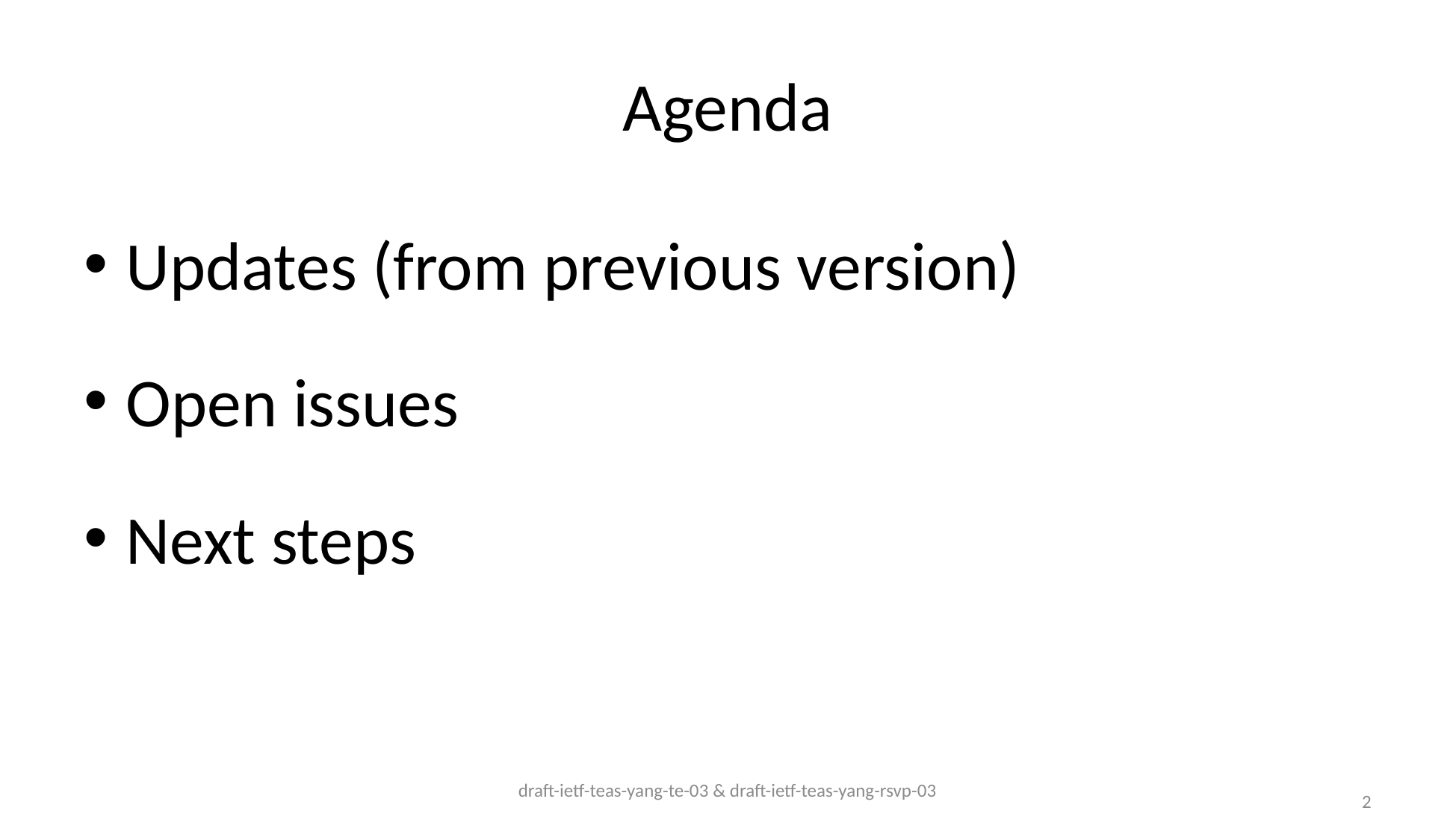

# Agenda
Updates (from previous version)
Open issues
Next steps
draft-ietf-teas-yang-te-03 & draft-ietf-teas-yang-rsvp-03

2